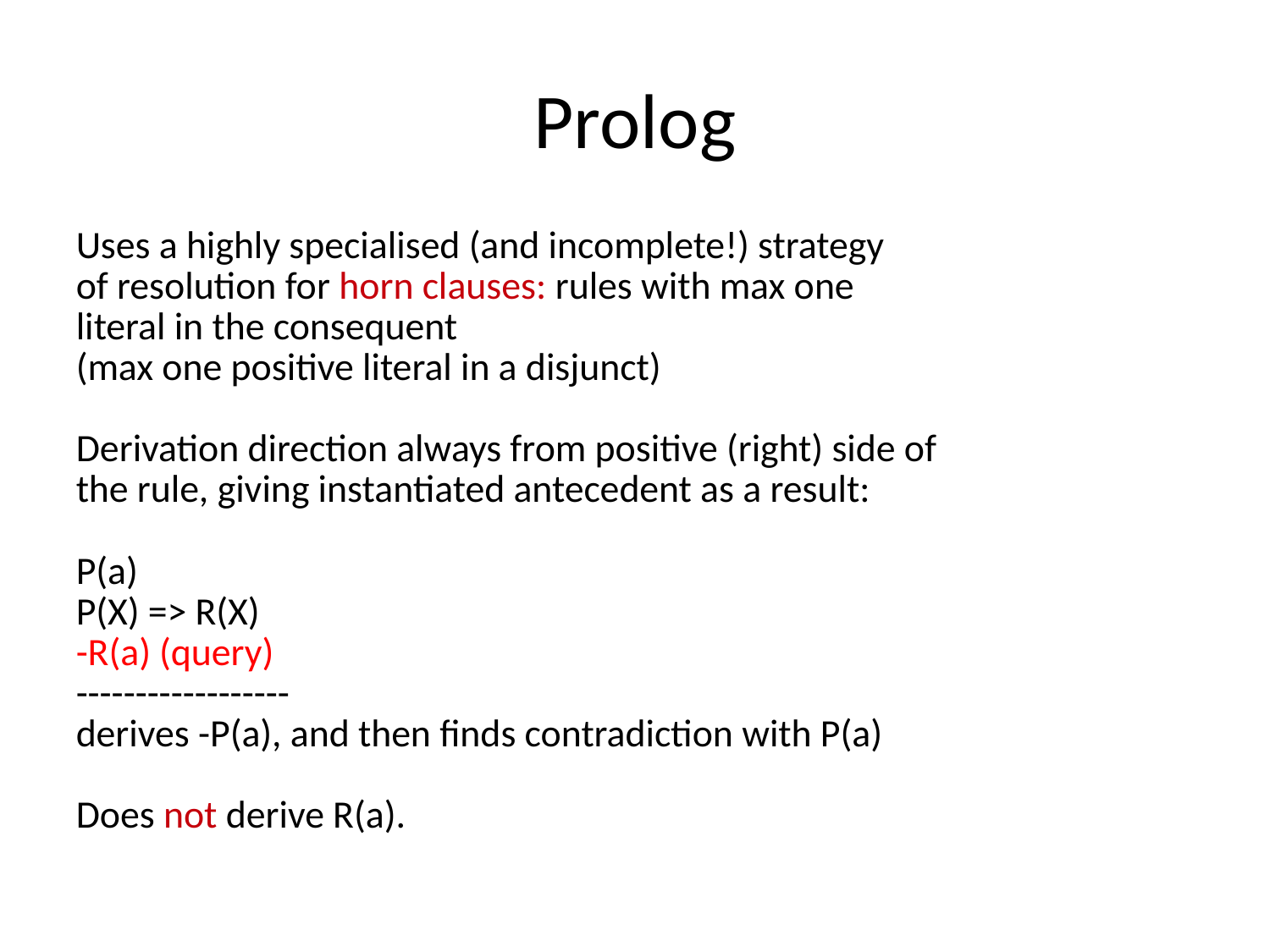

Prolog
Uses a highly specialised (and incomplete!) strategy
of resolution for horn clauses: rules with max one
literal in the consequent
(max one positive literal in a disjunct)

Derivation direction always from positive (right) side of
the rule, giving instantiated antecedent as a result:

P(a)
P(X) => R(X)
-R(a) (query)
------------------
derives -P(a), and then finds contradiction with P(a)

Does not derive R(a).